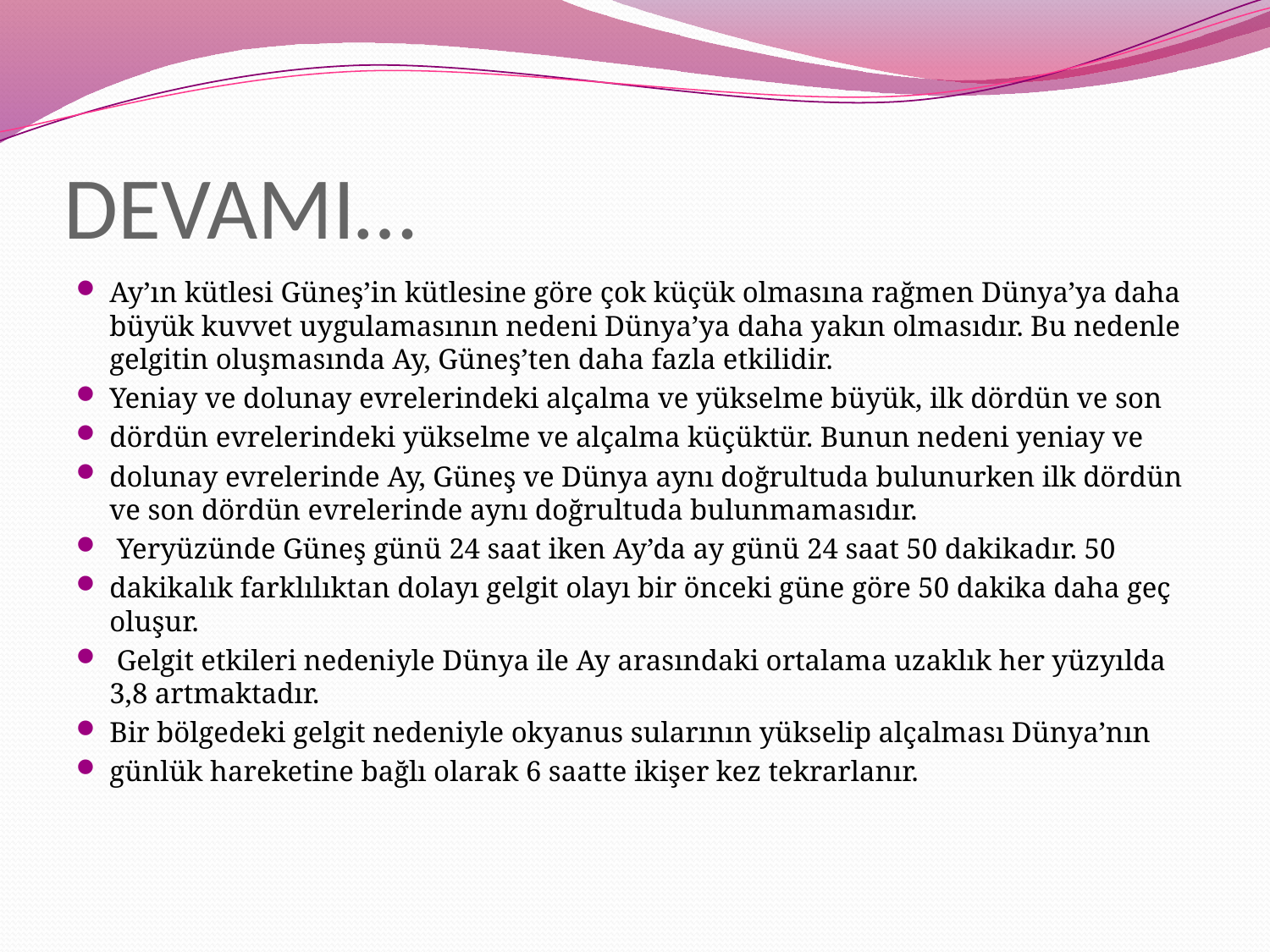

# DEVAMI…
Ay’ın kütlesi Güneş’in kütlesine göre çok küçük olmasına rağmen Dünya’ya daha büyük kuvvet uygulamasının nedeni Dünya’ya daha yakın olmasıdır. Bu nedenle gelgitin oluşmasında Ay, Güneş’ten daha fazla etkilidir.
Yeniay ve dolunay evrelerindeki alçalma ve yükselme büyük, ilk dördün ve son
dördün evrelerindeki yükselme ve alçalma küçüktür. Bunun nedeni yeniay ve
dolunay evrelerinde Ay, Güneş ve Dünya aynı doğrultuda bulunurken ilk dördün ve son dördün evrelerinde aynı doğrultuda bulunmamasıdır.
 Yeryüzünde Güneş günü 24 saat iken Ay’da ay günü 24 saat 50 dakikadır. 50
dakikalık farklılıktan dolayı gelgit olayı bir önceki güne göre 50 dakika daha geç oluşur.
 Gelgit etkileri nedeniyle Dünya ile Ay arasındaki ortalama uzaklık her yüzyılda 3,8 artmaktadır.
Bir bölgedeki gelgit nedeniyle okyanus sularının yükselip alçalması Dünya’nın
günlük hareketine bağlı olarak 6 saatte ikişer kez tekrarlanır.